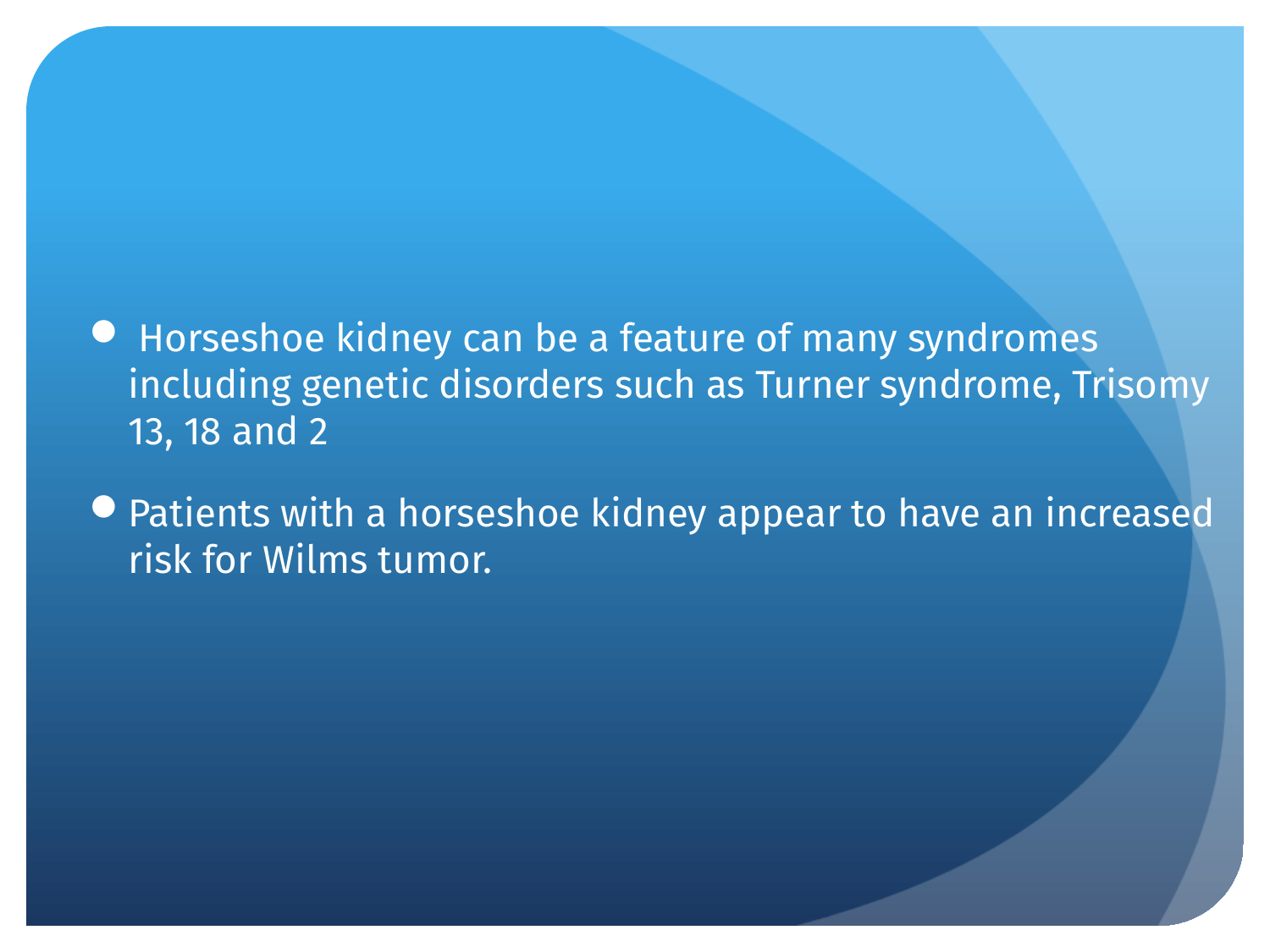

#
 Horseshoe kidney can be a feature of many syndromes including genetic disorders such as Turner syndrome, Trisomy 13, 18 and 2
Patients with a horseshoe kidney appear to have an increased risk for Wilms tumor.